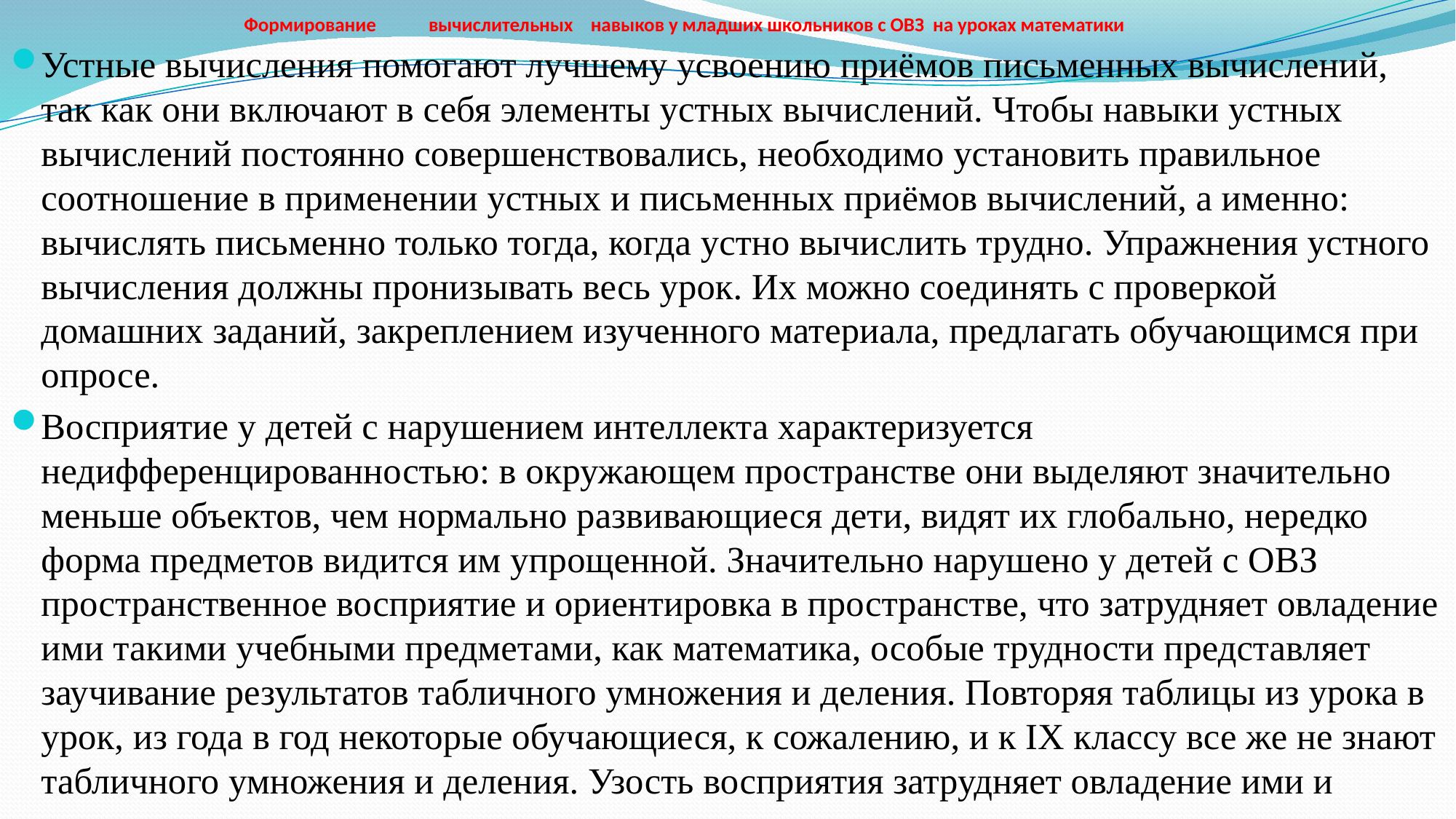

# Формирование            вычислительных    навыков у младших школьников с ОВЗ  на уроках математики
Устные вычисления помогают лучшему усвоению приёмов письменных вычислений, так как они включают в себя элементы устных вычислений. Чтобы навыки устных вычислений постоянно совершенствовались, необходимо установить правильное соотношение в применении устных и письменных приёмов вычислений, а именно: вычислять письменно только тогда, когда устно вычислить трудно. Упражнения устного вычисления должны пронизывать весь урок. Их можно соединять с проверкой домашних заданий, закреплением изученного материала, предлагать обучающимся при опросе.
Восприятие у детей с нарушением интеллекта характеризуется недифференцированностью: в окружающем пространстве они выделяют значительно меньше объектов, чем нормально развивающиеся дети, видят их глобально, нередко форма предметов видится им упрощенной. Значительно нарушено у детей с ОВЗ пространственное восприятие и ориентировка в пространстве, что затрудняет овладение ими такими учебными предметами, как математика, особые трудности представляет заучивание результатов табличного умножения и деления. Повторяя таблицы из урока в урок, из года в год некоторые обучающиеся, к сожалению, и к IX классу все же не знают табличного умножения и деления. Узость восприятия затрудняет овладение ими и вычислениями с многозначными числами.